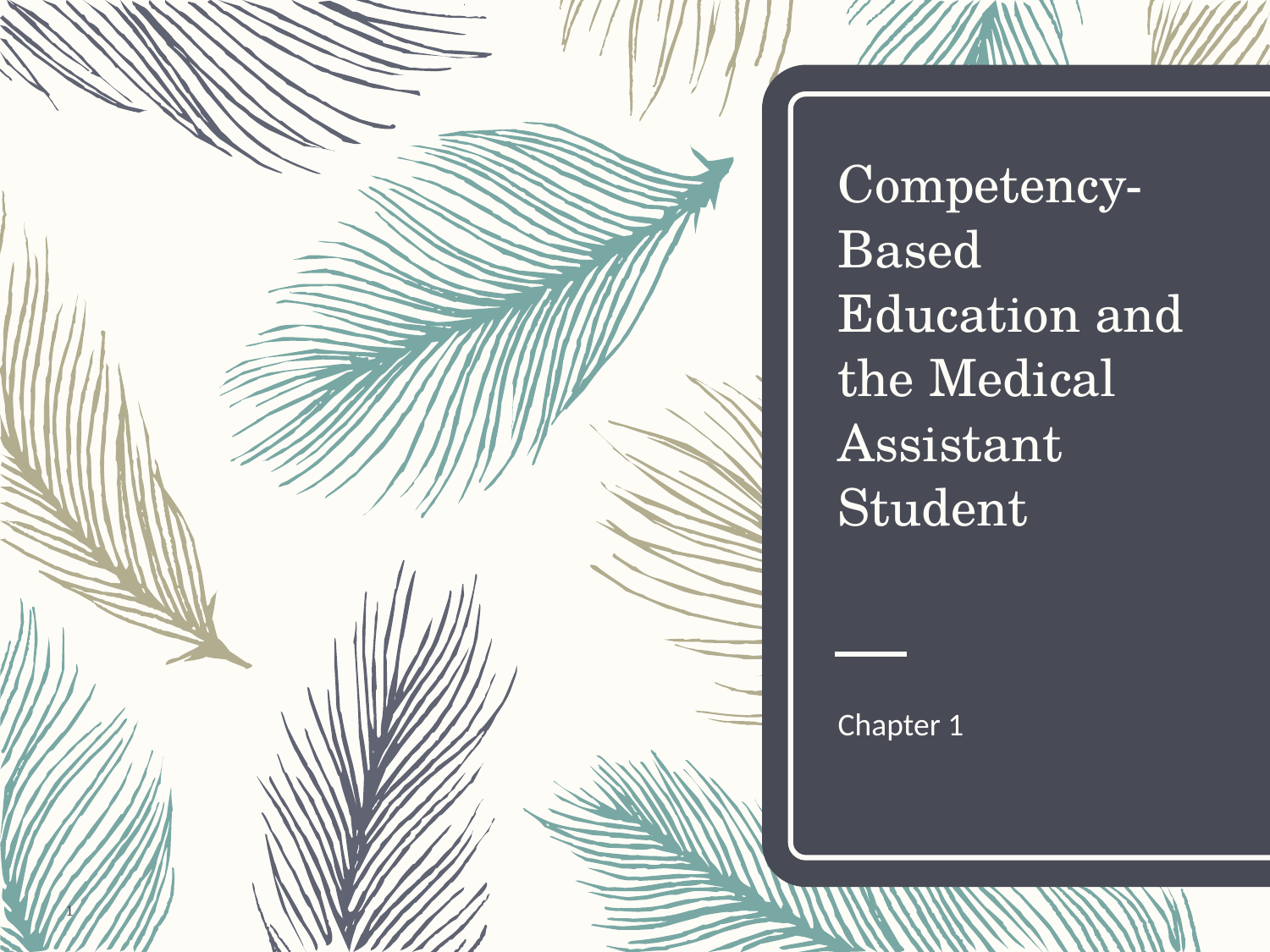

# Competency-Based Education and the Medical Assistant Student
Chapter 1

 1